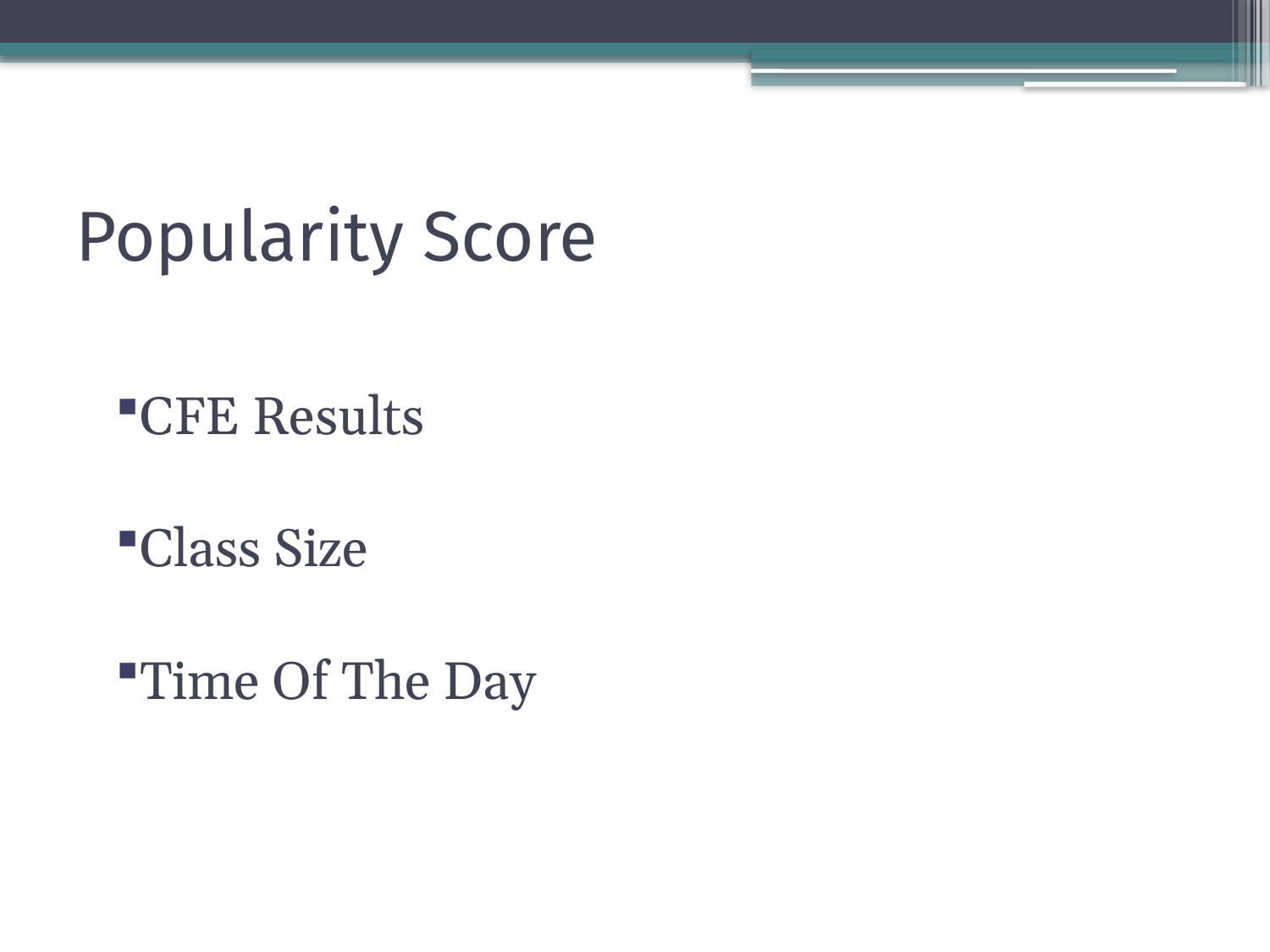

# Popularity Score
CFE Results
Class Size
Time Of The Day
Ban